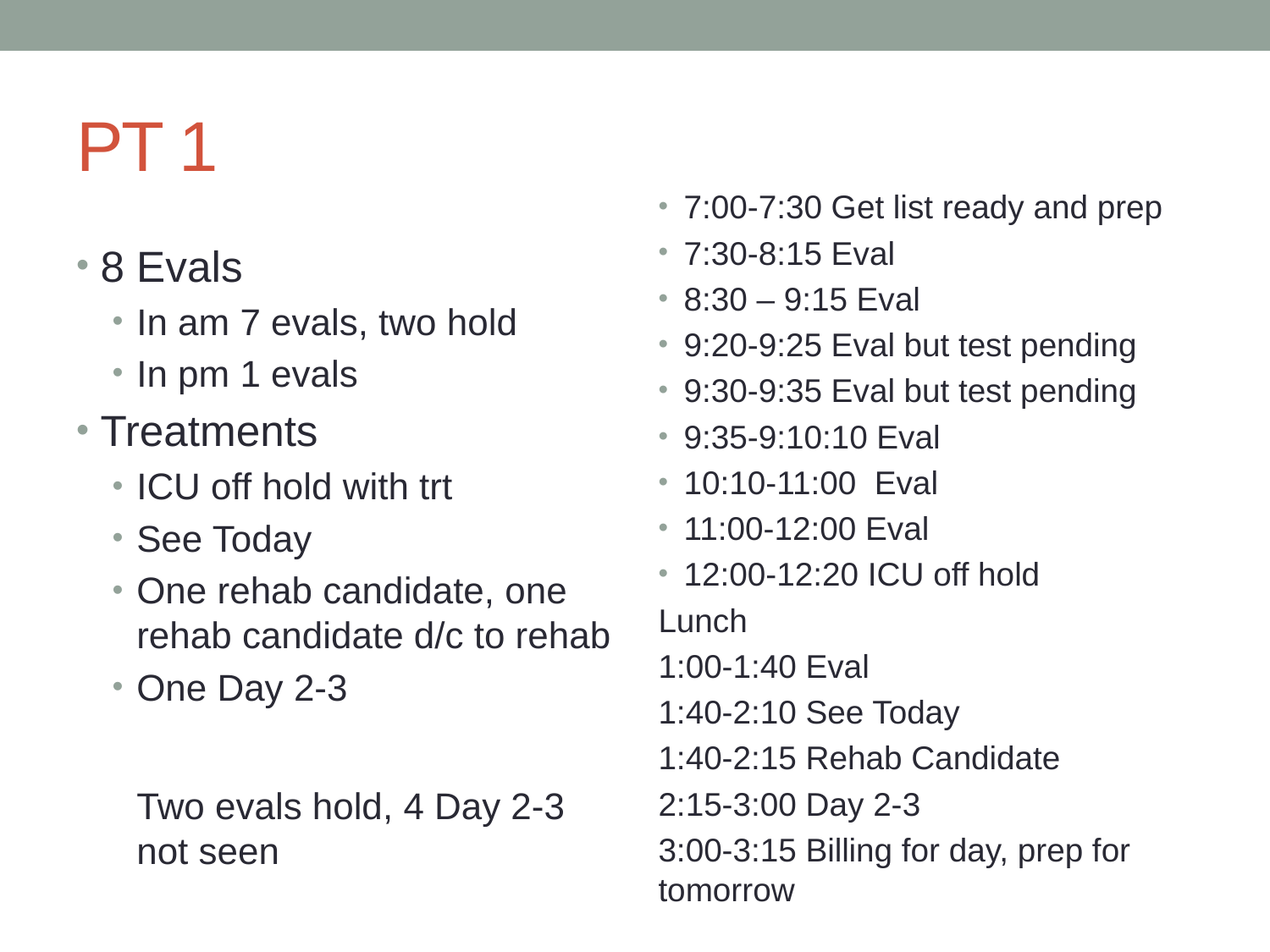

# PT 1
7:00-7:30 Get list ready and prep
7:30-8:15 Eval
8:30 – 9:15 Eval
9:20-9:25 Eval but test pending
9:30-9:35 Eval but test pending
9:35-9:10:10 Eval
10:10-11:00  Eval
11:00-12:00 Eval
12:00-12:20 ICU off hold
Lunch
1:00-1:40 Eval
1:40-2:10 See Today
1:40-2:15 Rehab Candidate
2:15-3:00 Day 2-3
3:00-3:15 Billing for day, prep for tomorrow

8 Evals
In am 7 evals, two hold
In pm 1 evals
Treatments
ICU off hold with trt
See Today
One rehab candidate, one rehab candidate d/c to rehab
One Day 2-3

Two evals hold, 4 Day 2-3 not seen